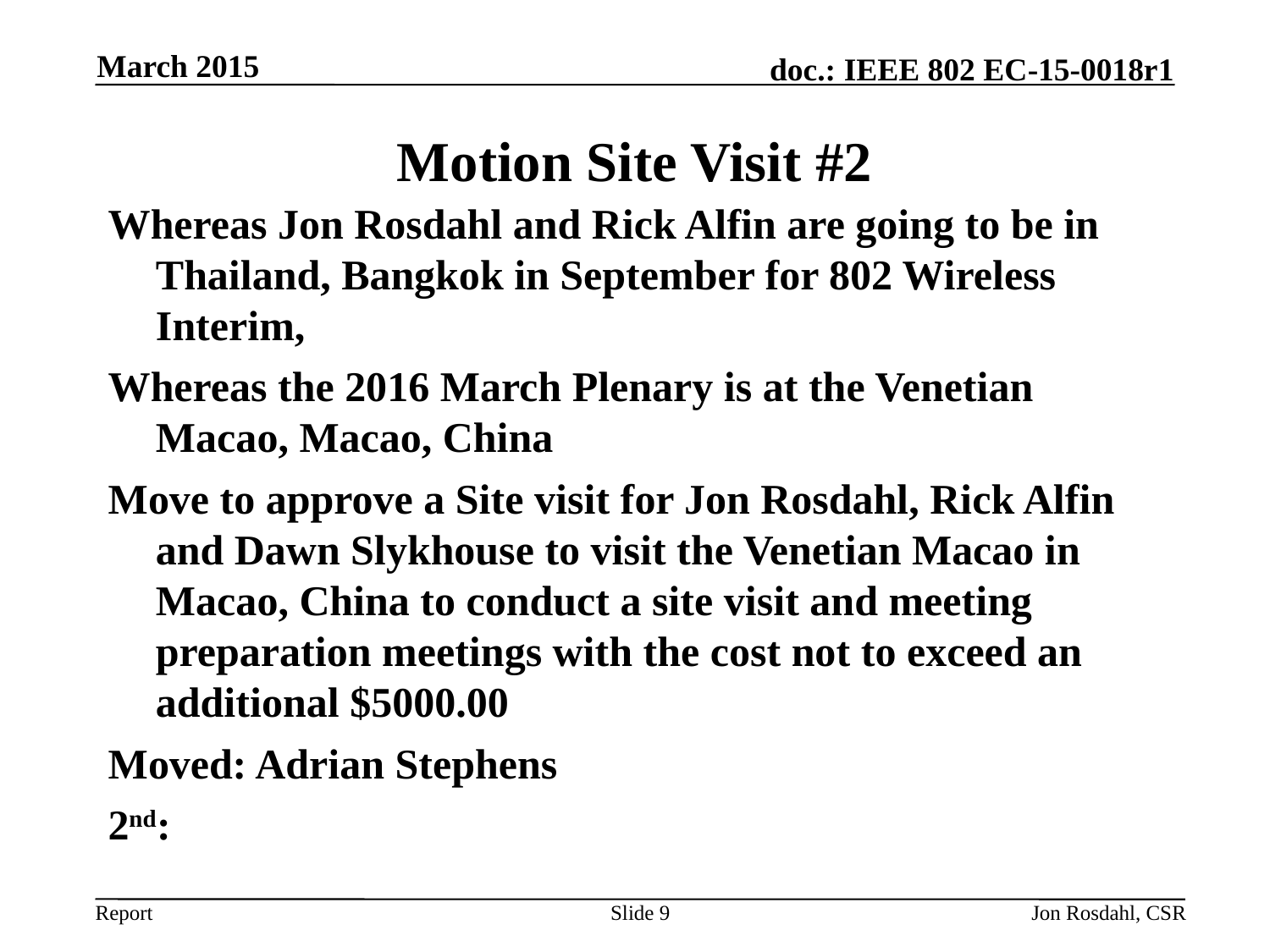

March 2015
# Motion Site Visit #2
Whereas Jon Rosdahl and Rick Alfin are going to be in Thailand, Bangkok in September for 802 Wireless Interim,
Whereas the 2016 March Plenary is at the Venetian Macao, Macao, China
Move to approve a Site visit for Jon Rosdahl, Rick Alfin and Dawn Slykhouse to visit the Venetian Macao in Macao, China to conduct a site visit and meeting preparation meetings with the cost not to exceed an additional $5000.00
Moved: Adrian Stephens
2nd:
Slide 9
Jon Rosdahl, CSR